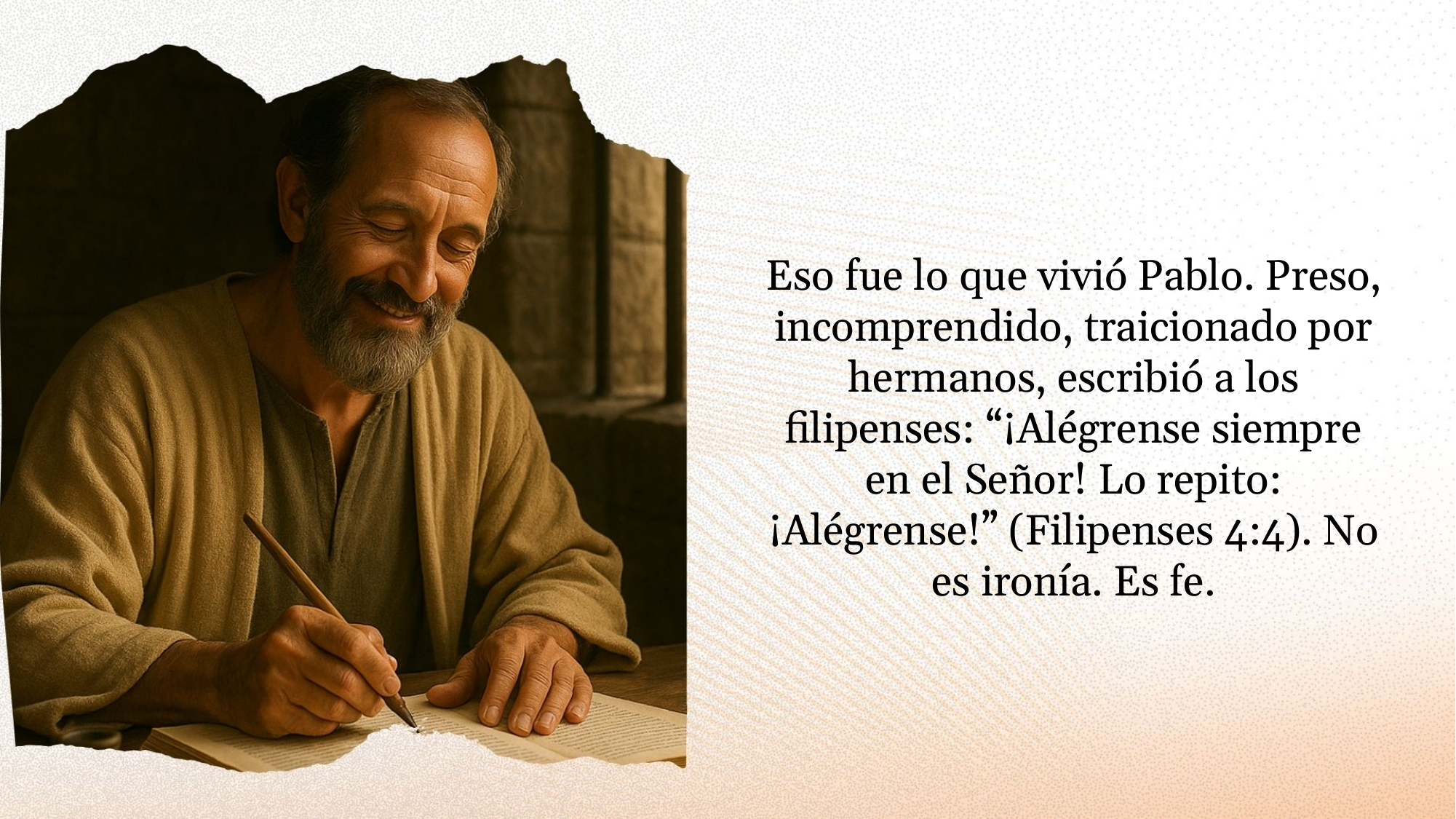

Eso fue lo que vivió Pablo. Preso, incomprendido, traicionado por hermanos, escribió a los filipenses: “¡Alégrense siempre en el Señor! Lo repito: ¡Alégrense!” (Filipenses 4:4). No es ironía. Es fe.